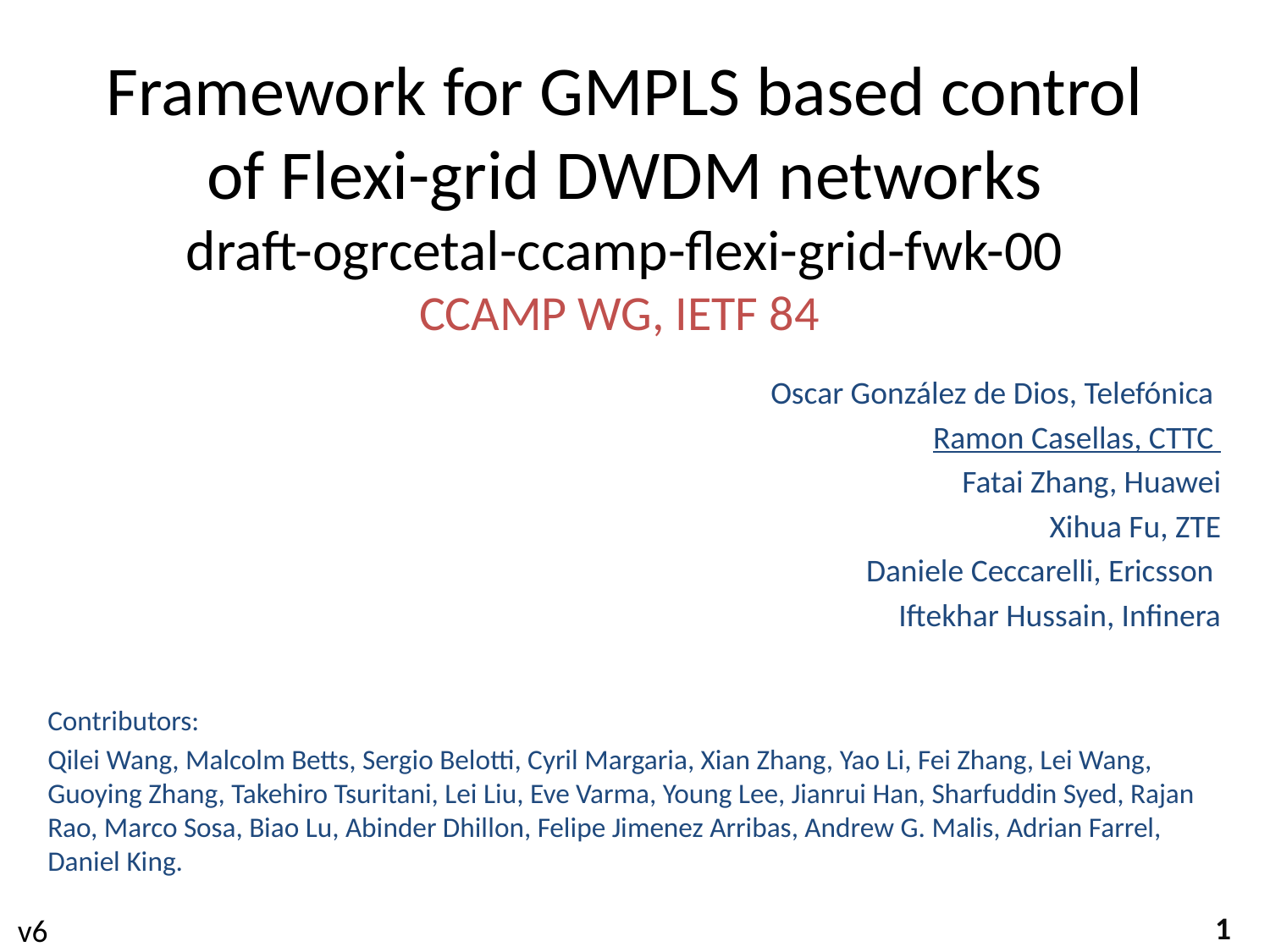

# Framework for GMPLS based control of Flexi-grid DWDM networks draft-ogrcetal-ccamp-flexi-grid-fwk-00 CCAMP WG, IETF 84
 Oscar González de Dios, Telefónica
Ramon Casellas, CTTC
Fatai Zhang, Huawei
Xihua Fu, ZTE
Daniele Ceccarelli, Ericsson
Iftekhar Hussain, Infinera
Contributors:
Qilei Wang, Malcolm Betts, Sergio Belotti, Cyril Margaria, Xian Zhang, Yao Li, Fei Zhang, Lei Wang, Guoying Zhang, Takehiro Tsuritani, Lei Liu, Eve Varma, Young Lee, Jianrui Han, Sharfuddin Syed, Rajan Rao, Marco Sosa, Biao Lu, Abinder Dhillon, Felipe Jimenez Arribas, Andrew G. Malis, Adrian Farrel, Daniel King.

v6